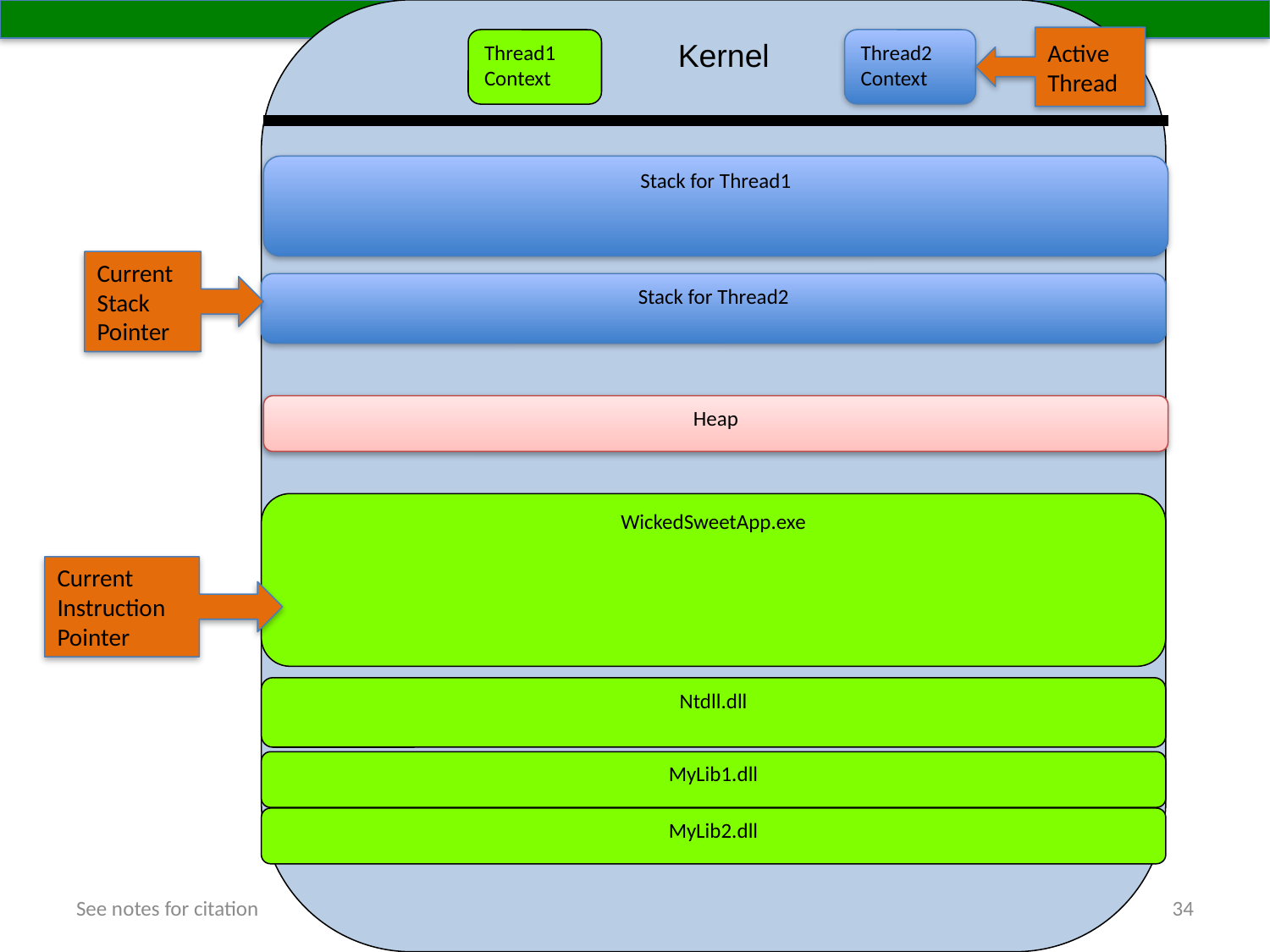

Active
Thread
Kernel
Thread1
Context
Thread2
Context
Stack for Thread1
Current Stack Pointer
Stack for Thread2
Heap
WickedSweetApp.exe
Current
Instruction
Pointer
Ntdll.dll
MyLib1.dll
MyLib2.dll
See notes for citation
34